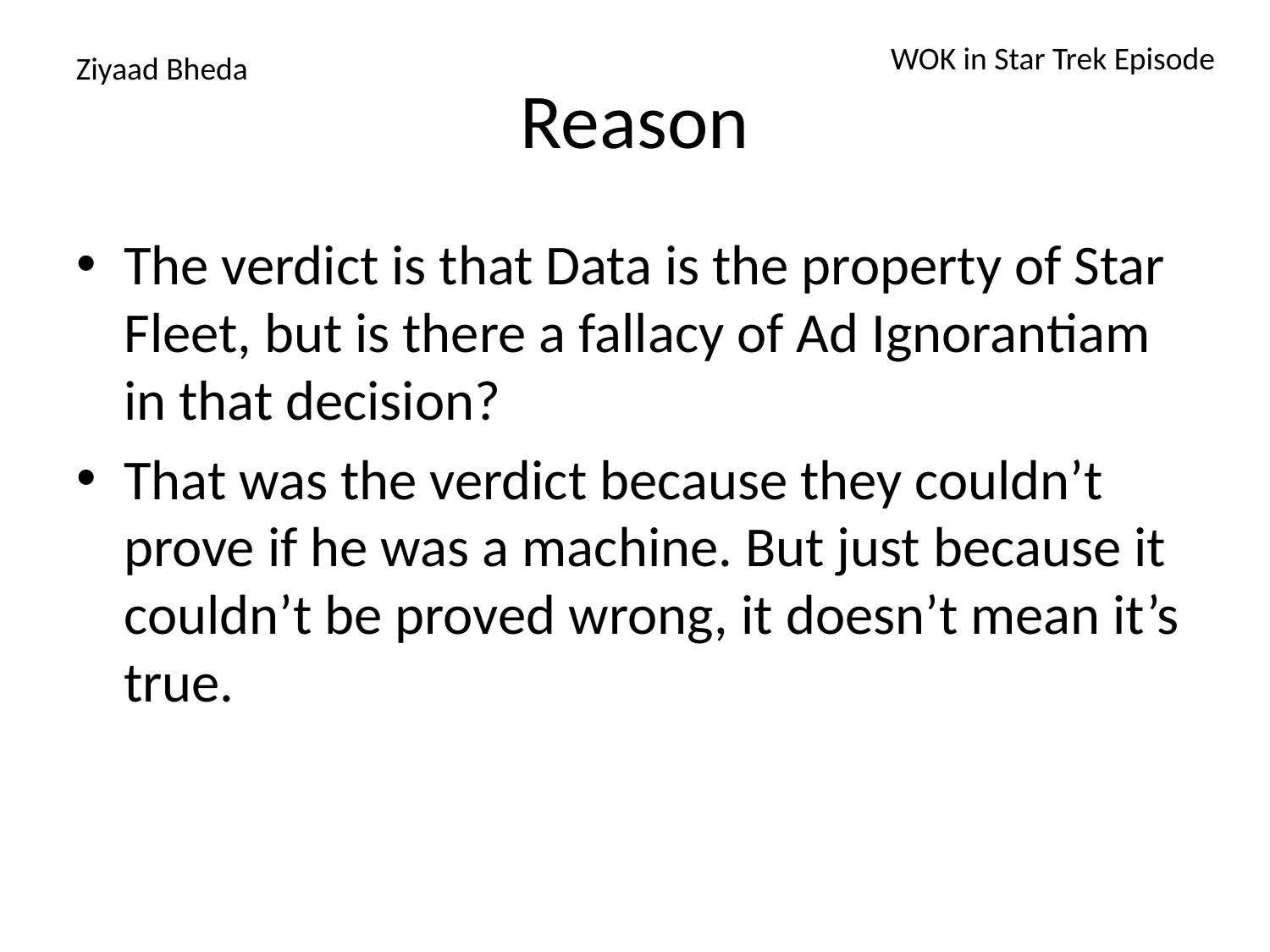

WOK in Star Trek Episode
# Reason
Ziyaad Bheda
The verdict is that Data is the property of Star Fleet, but is there a fallacy of Ad Ignorantiam in that decision?
That was the verdict because they couldn’t prove if he was a machine. But just because it couldn’t be proved wrong, it doesn’t mean it’s true.